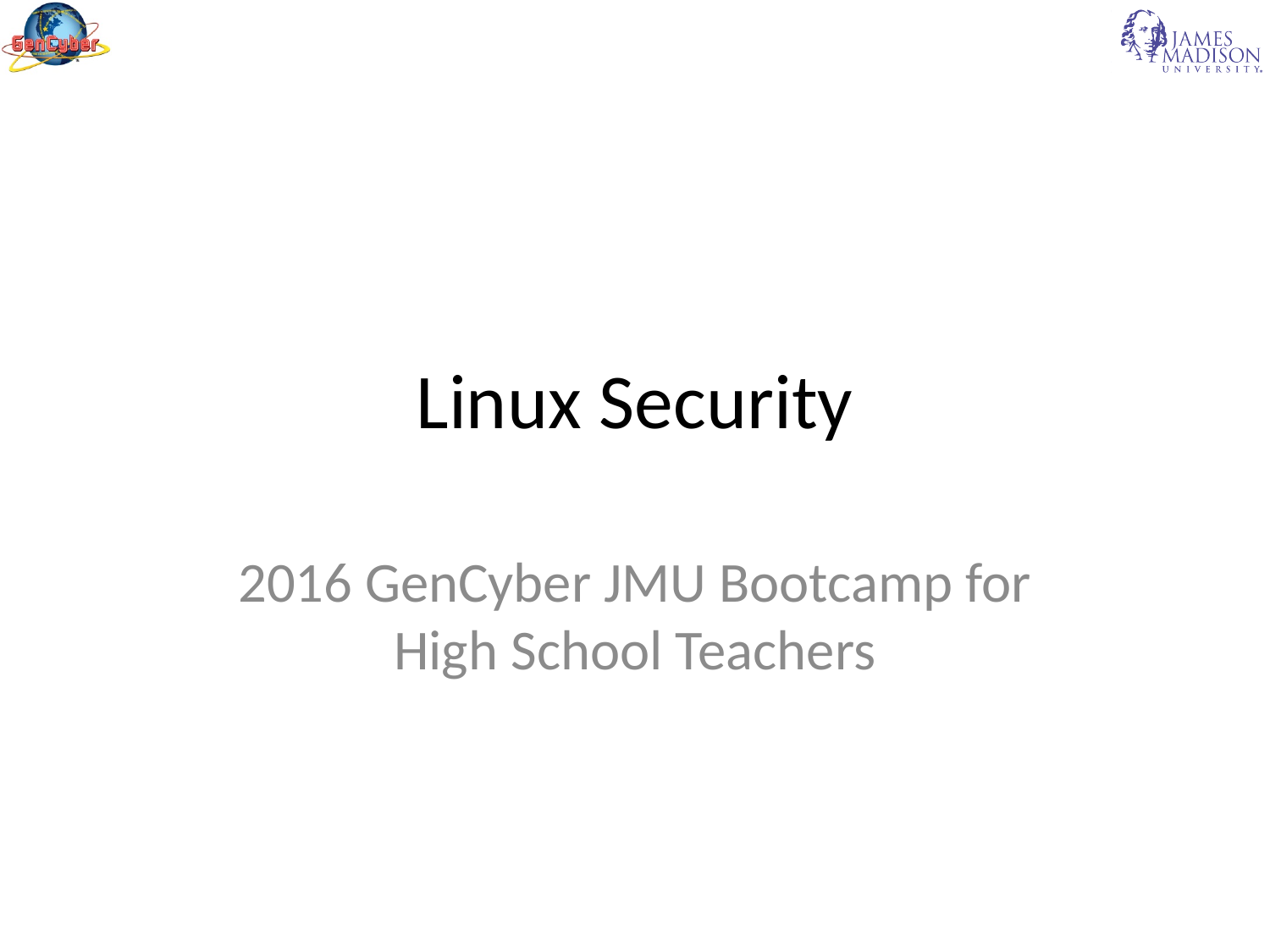

# Linux Security
2016 GenCyber JMU Bootcamp for High School Teachers